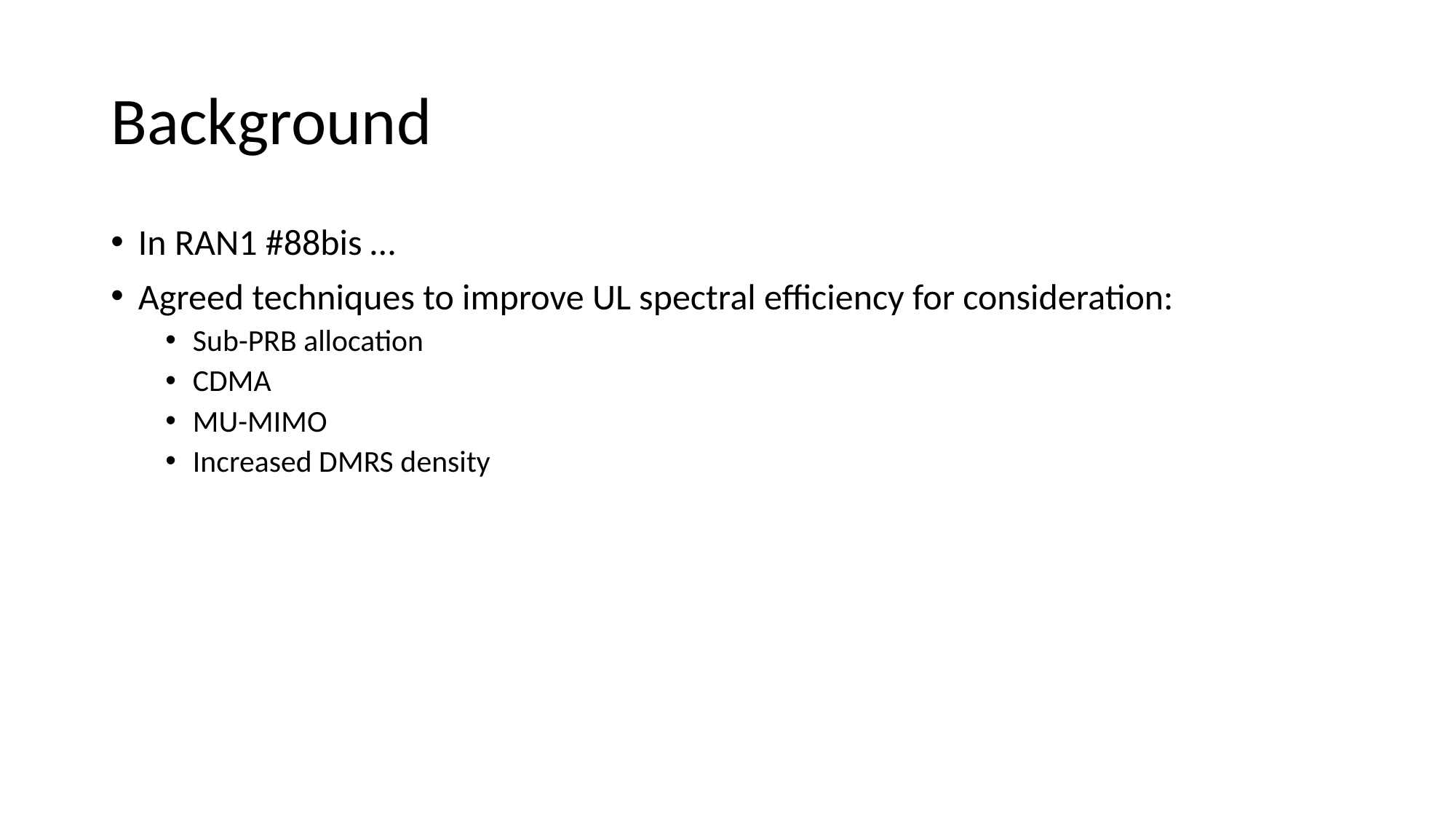

# Background
In RAN1 #88bis …
Agreed techniques to improve UL spectral efficiency for consideration:
Sub-PRB allocation
CDMA
MU-MIMO
Increased DMRS density